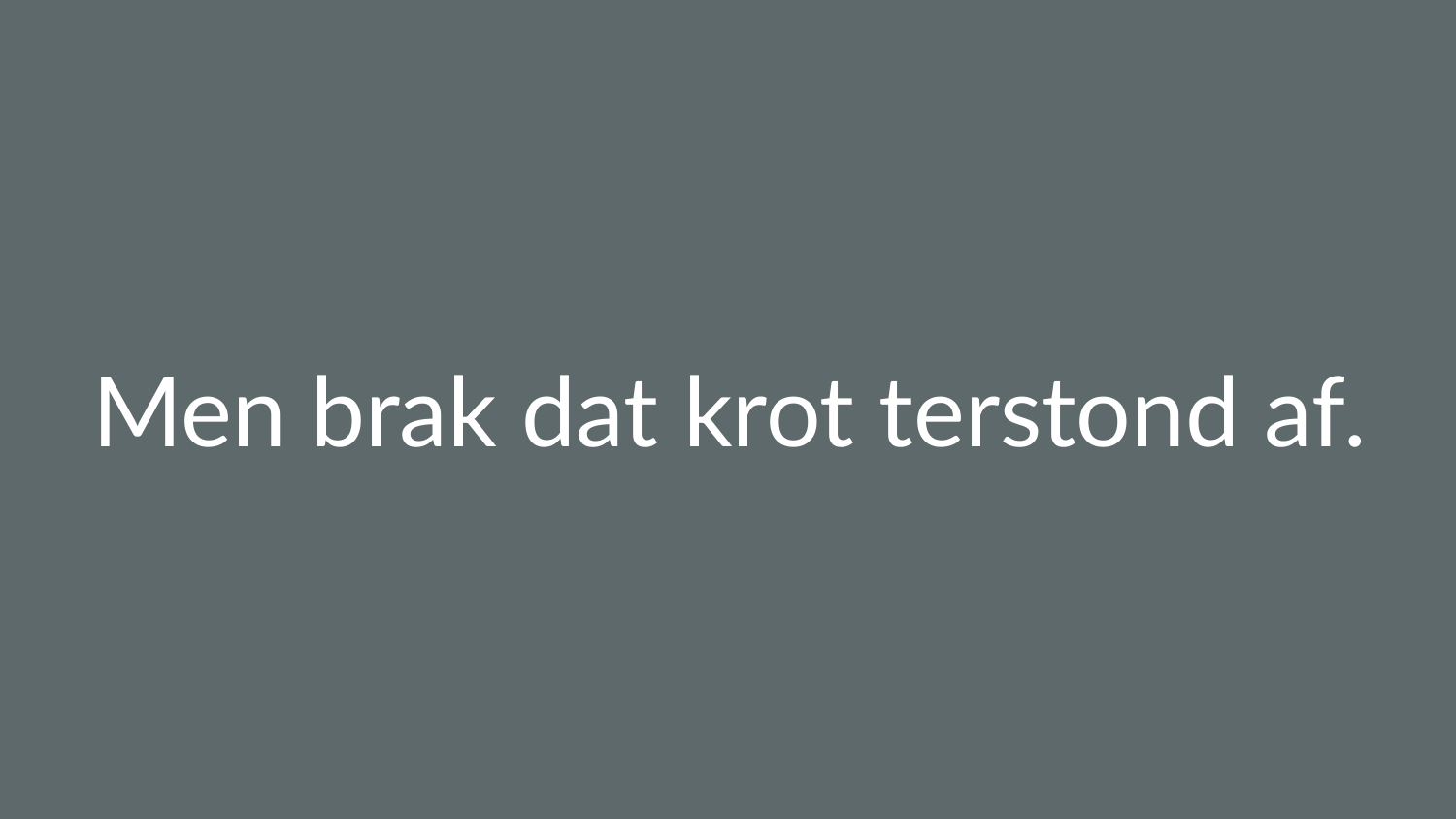

# Men brak dat krot terstond af.